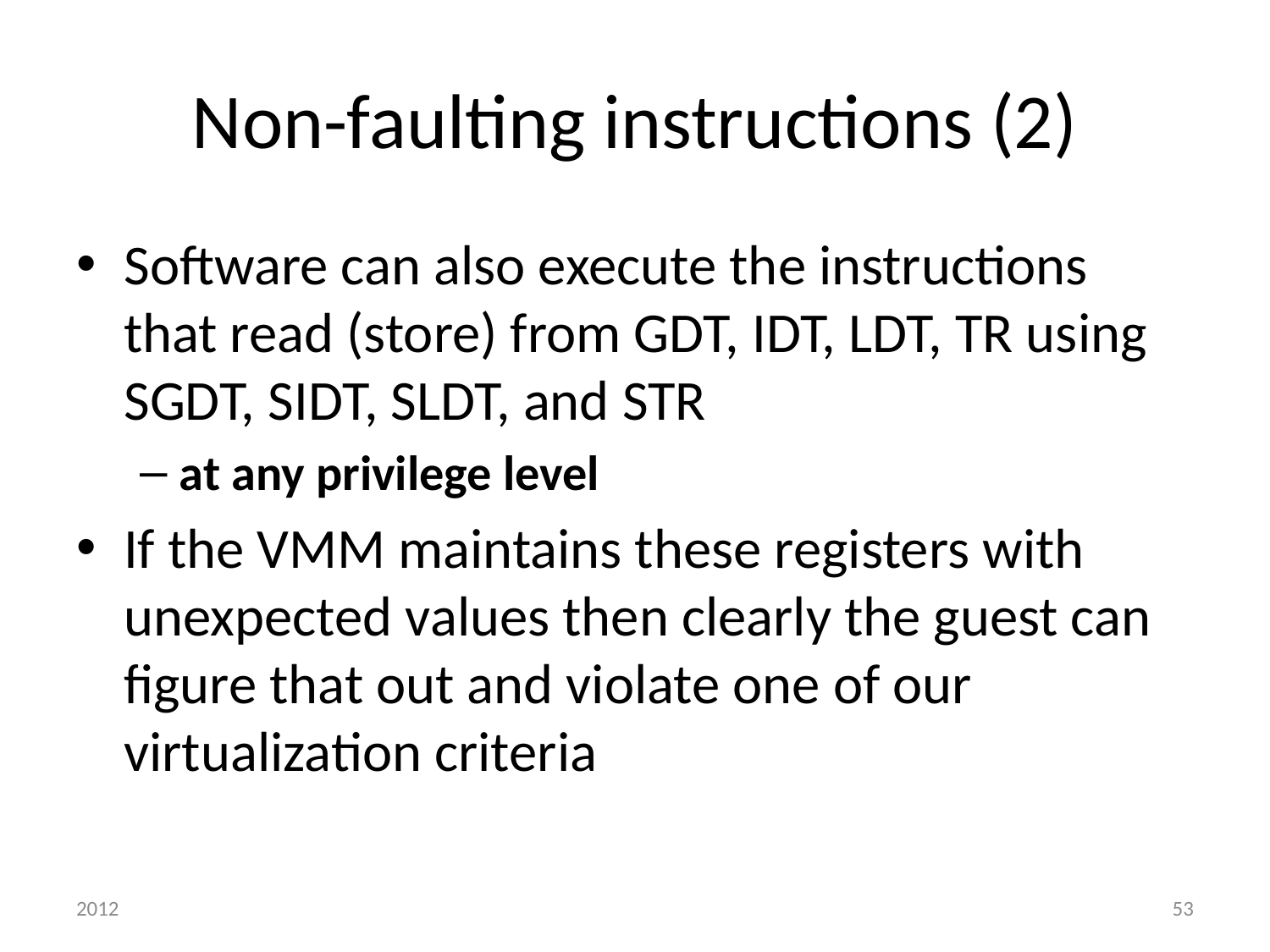

# Non-faulting instructions (2)
Software can also execute the instructions that read (store) from GDT, IDT, LDT, TR using SGDT, SIDT, SLDT, and STR
at any privilege level
If the VMM maintains these registers with unexpected values then clearly the guest can figure that out and violate one of our virtualization criteria
2012

53